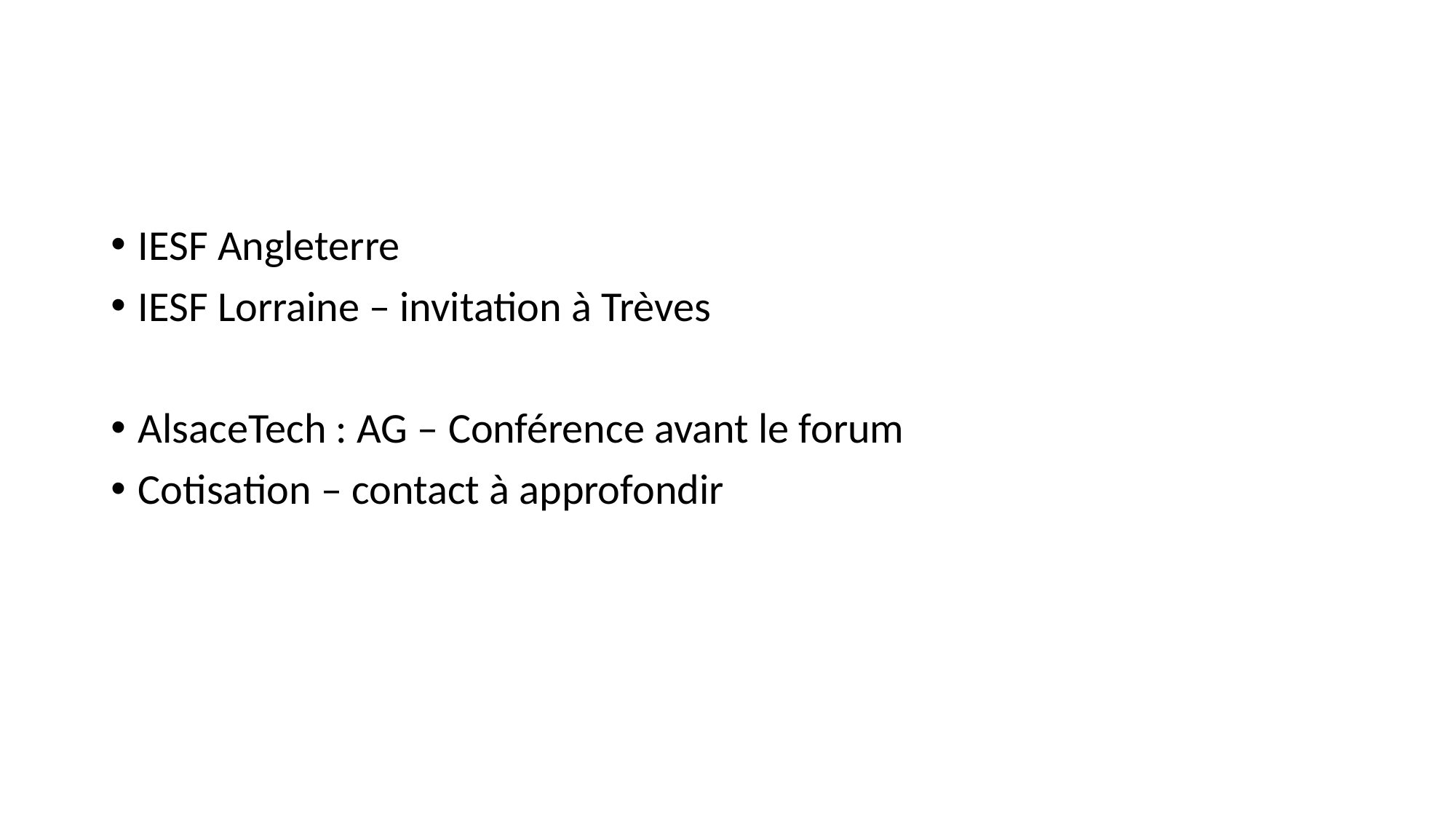

#
IESF Angleterre
IESF Lorraine – invitation à Trèves

AlsaceTech : AG – Conférence avant le forum
Cotisation – contact à approfondir